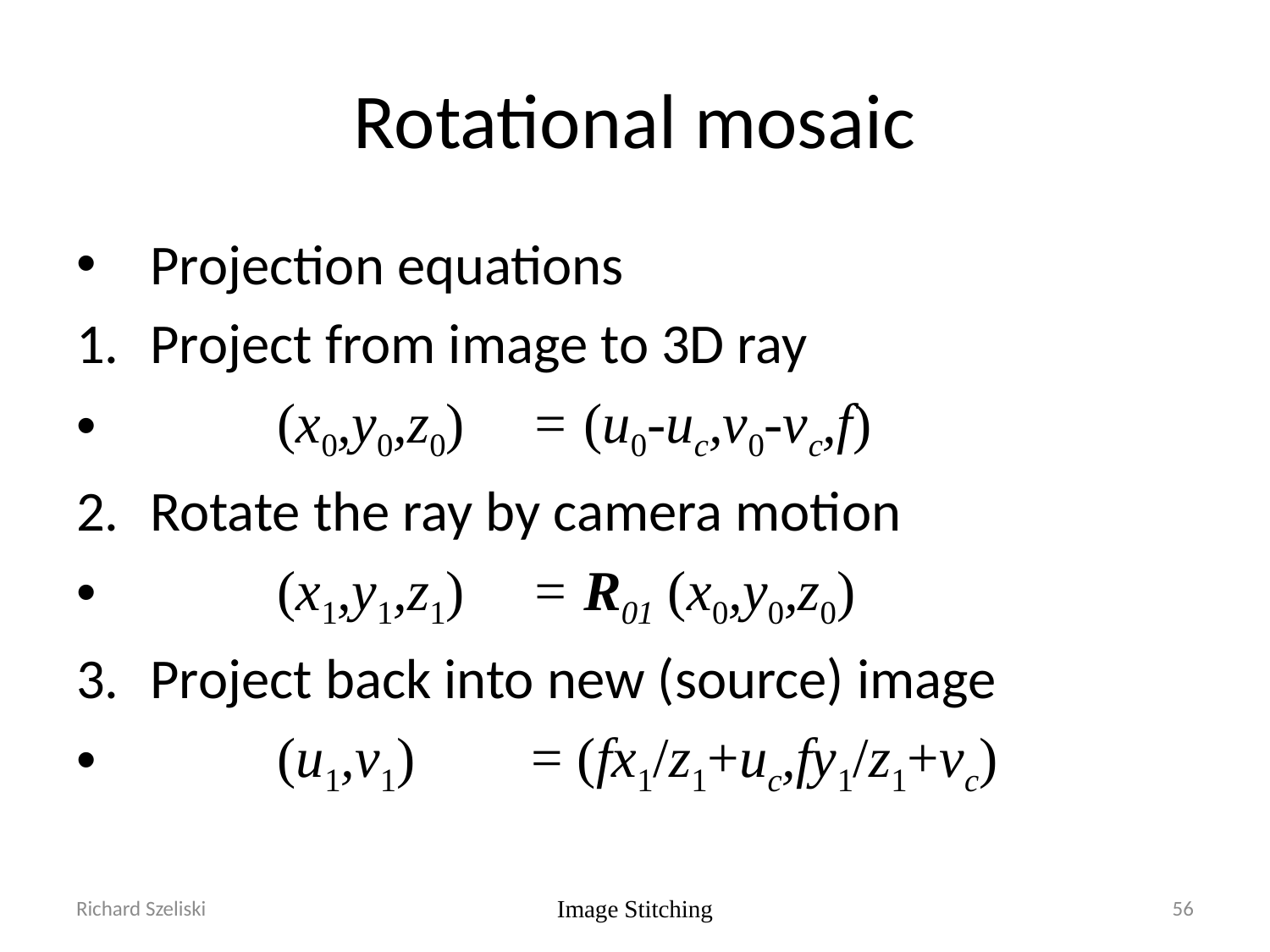

# Rotational mosaic
Projection equations
Project from image to 3D ray
	(x0,y0,z0) 	= (u0-uc,v0-vc,f)
Rotate the ray by camera motion
	(x1,y1,z1) 	= R01 (x0,y0,z0)
Project back into new (source) image
	(u1,v1)	= (fx1/z1+uc,fy1/z1+vc)

Richard Szeliski
Image Stitching
56